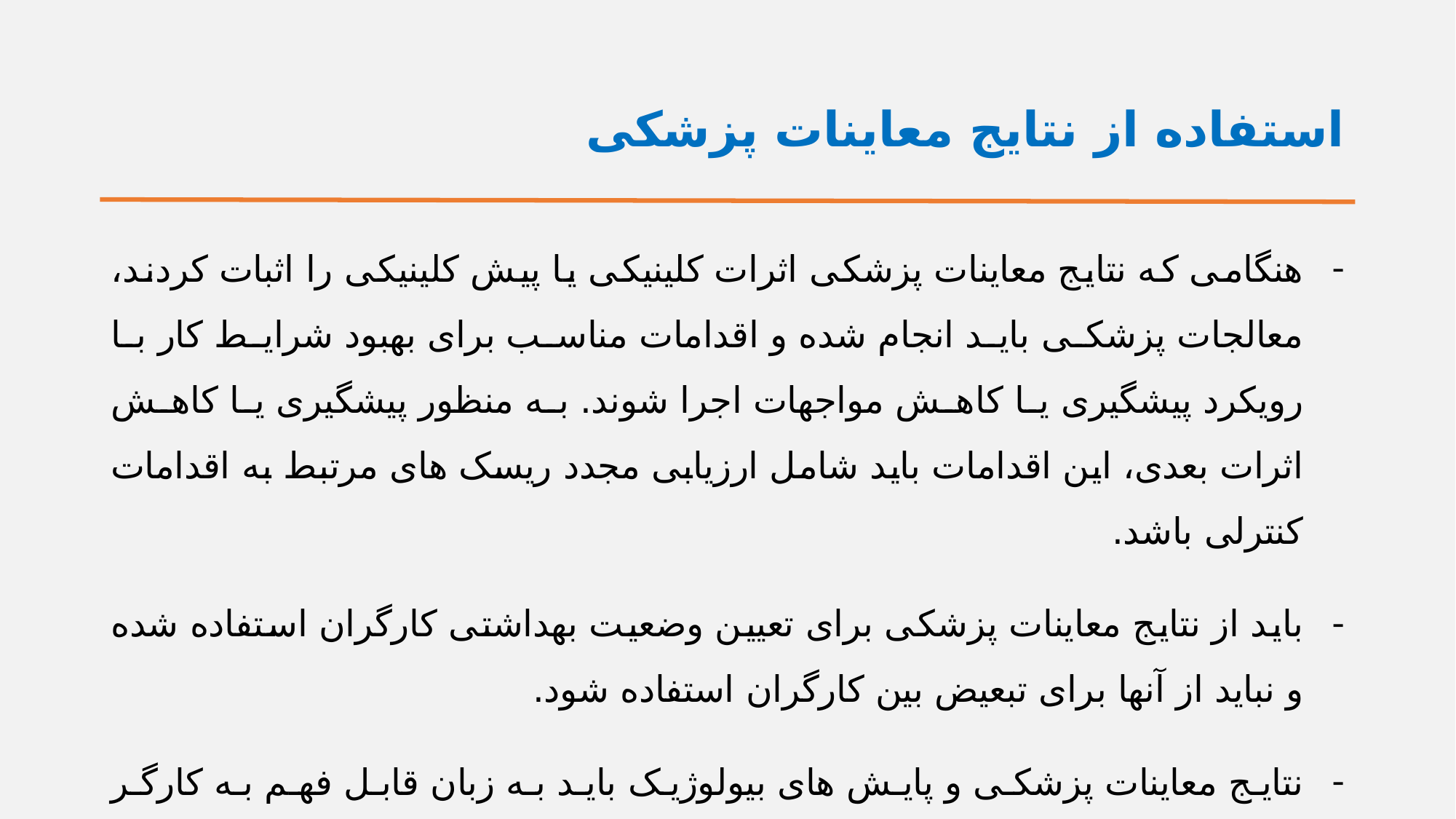

# استفاده از نتایج معاینات پزشکی
هنگامی که نتایج معاینات پزشکی اثرات کلینیکی یا پیش کلینیکی را اثبات کردند، معالجات پزشکی باید انجام شده و اقدامات مناسب برای بهبود شرایط کار با رویکرد پیشگیری یا کاهش مواجهات اجرا شوند. به منظور پیشگیری یا کاهش اثرات بعدی، این اقدامات باید شامل ارزیابی مجدد ریسک های مرتبط به اقدامات کنترلی باشد.
باید از نتایج معاینات پزشکی برای تعیین وضعیت بهداشتی کارگران استفاده شده و نباید از آنها برای تبعیض بین کارگران استفاده شود.
نتایج معاینات پزشکی و پایش های بیولوژیک باید به زبان قابل فهم به کارگر مربوط اطلاع رسانی شود.